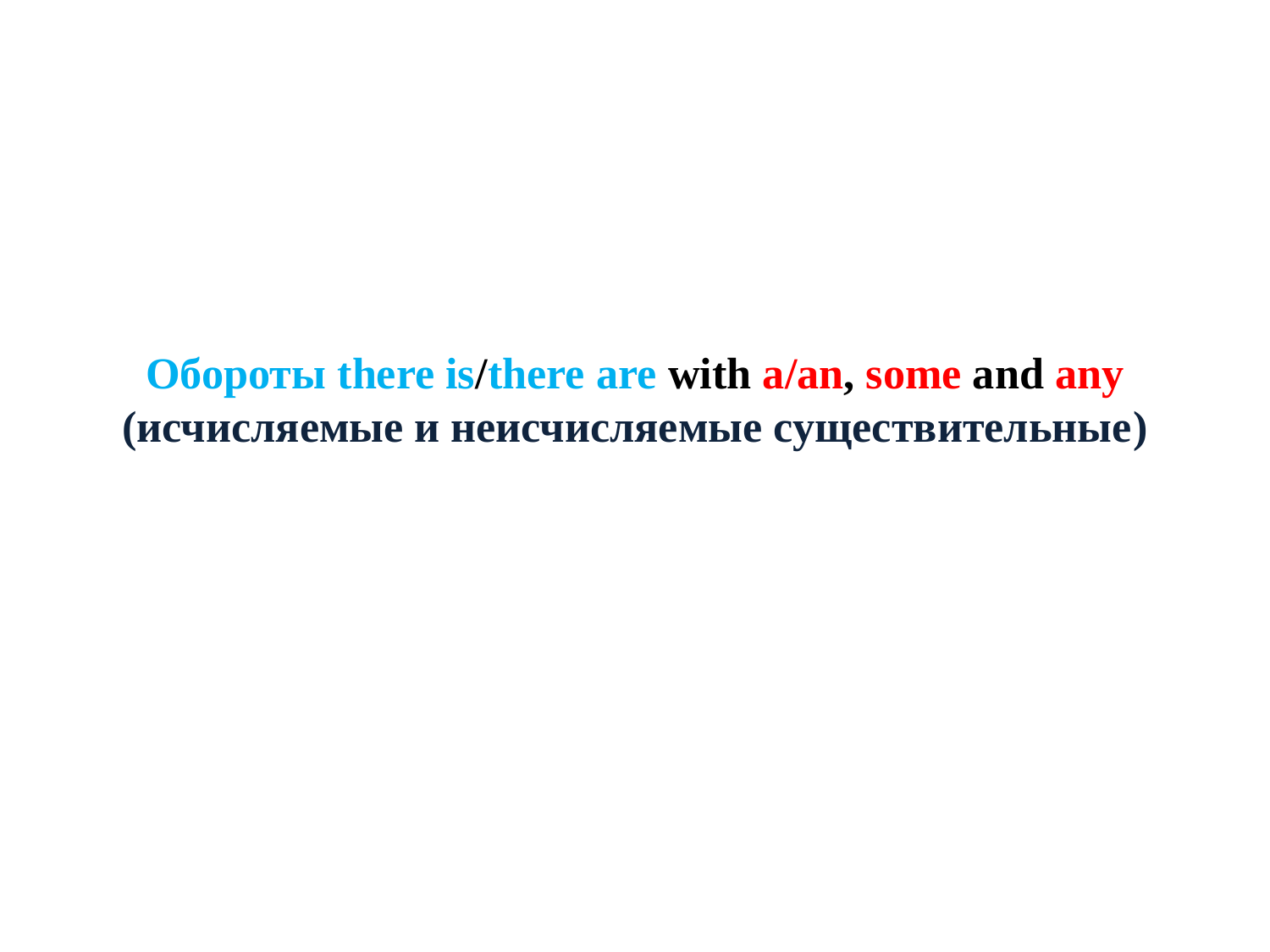

# Обороты there is/there are with a/an, some and any (исчисляемые и неисчисляемые существительные)